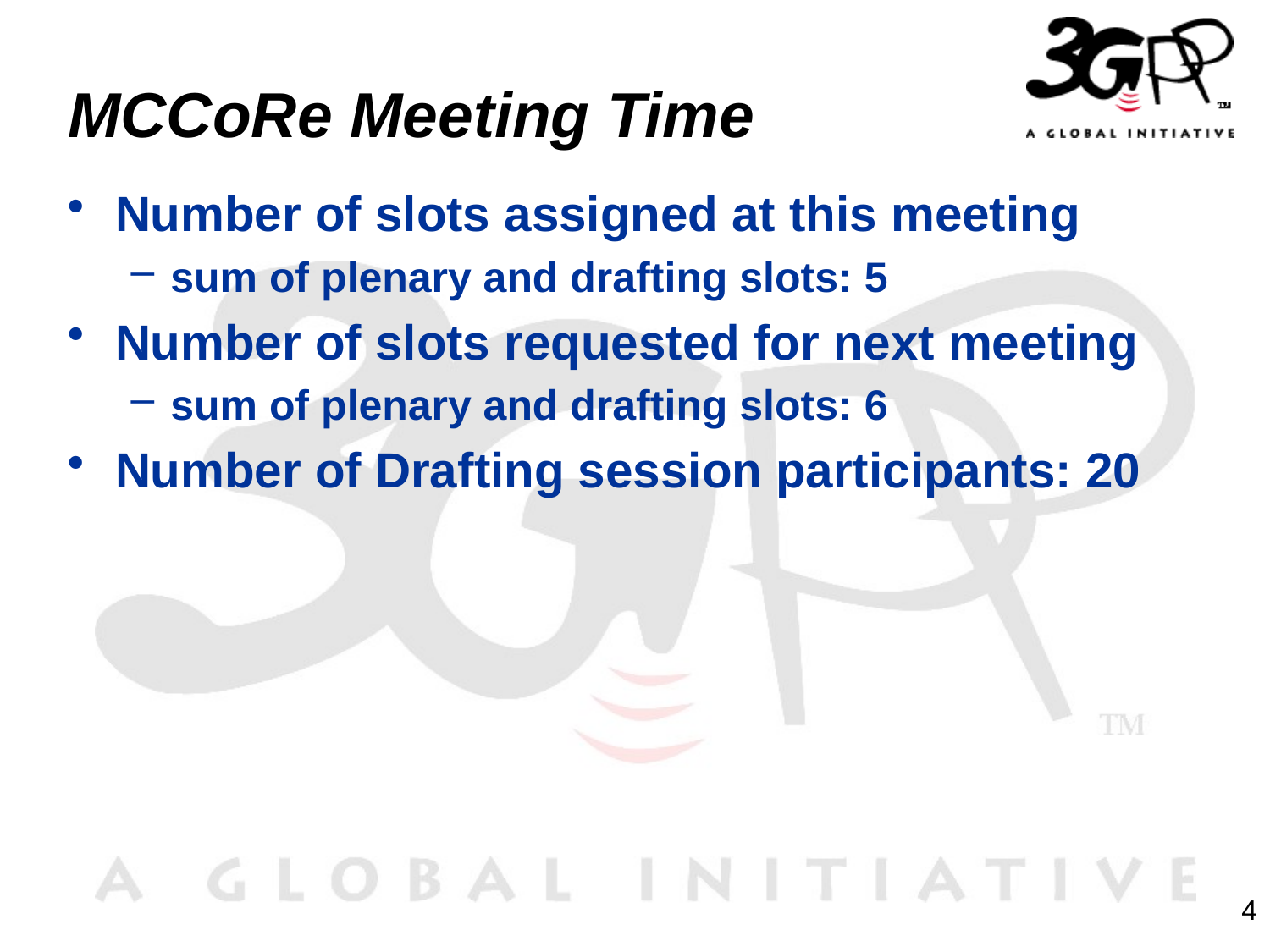

# MCCoRe Meeting Time
Number of slots assigned at this meeting
sum of plenary and drafting slots: 5
Number of slots requested for next meeting
sum of plenary and drafting slots: 6
Number of Drafting session participants: 20
4